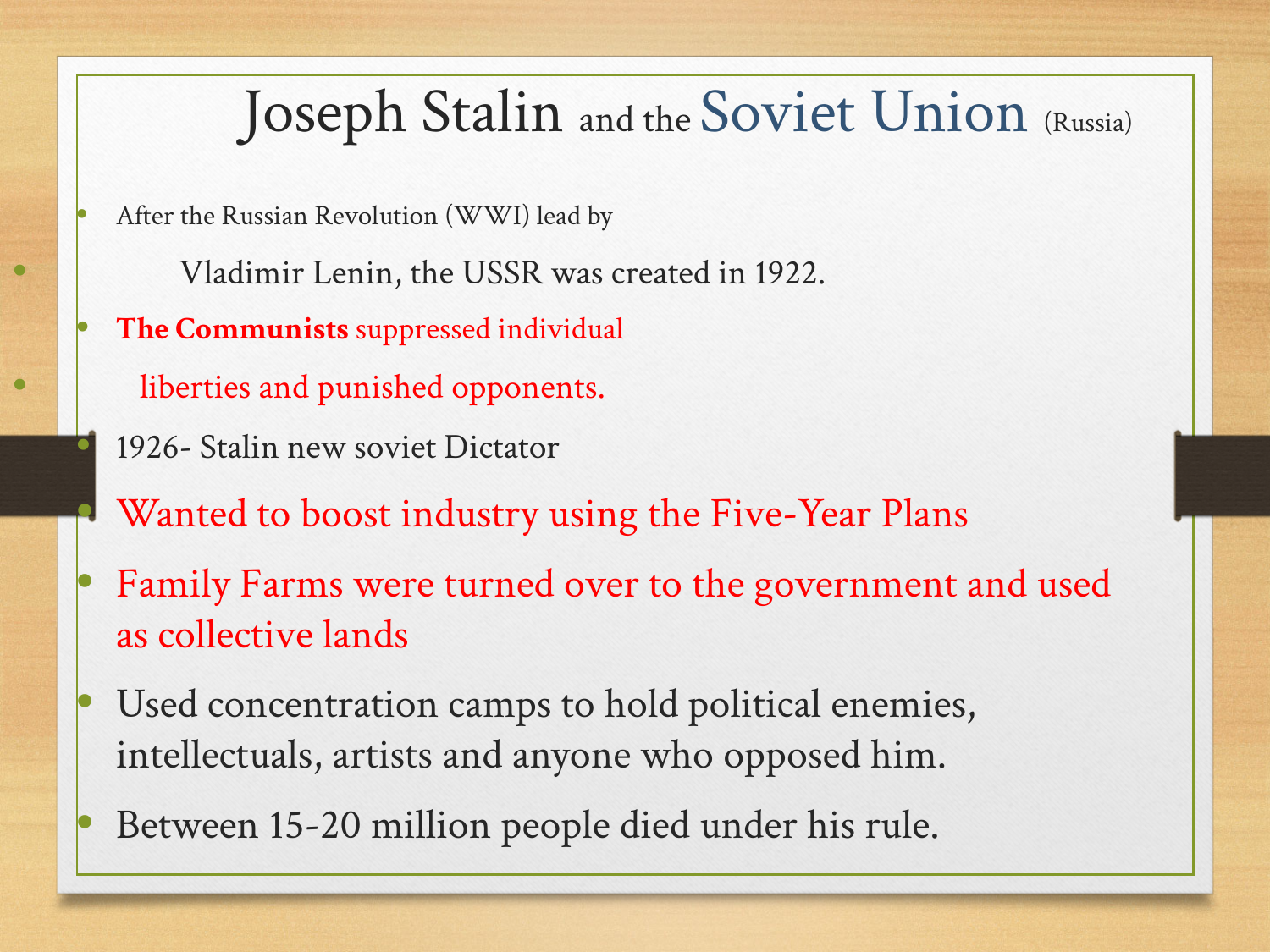

Joseph Stalin and the Soviet Union (Russia)
After the Russian Revolution (WWI) lead by
     	Vladimir Lenin, the USSR was created in 1922.
The Communists suppressed individual
      	liberties and punished opponents.
1926- Stalin new soviet Dictator
Wanted to boost industry using the Five-Year Plans
Family Farms were turned over to the government and used as collective lands
Used concentration camps to hold political enemies, intellectuals, artists and anyone who opposed him.
Between 15-20 million people died under his rule.